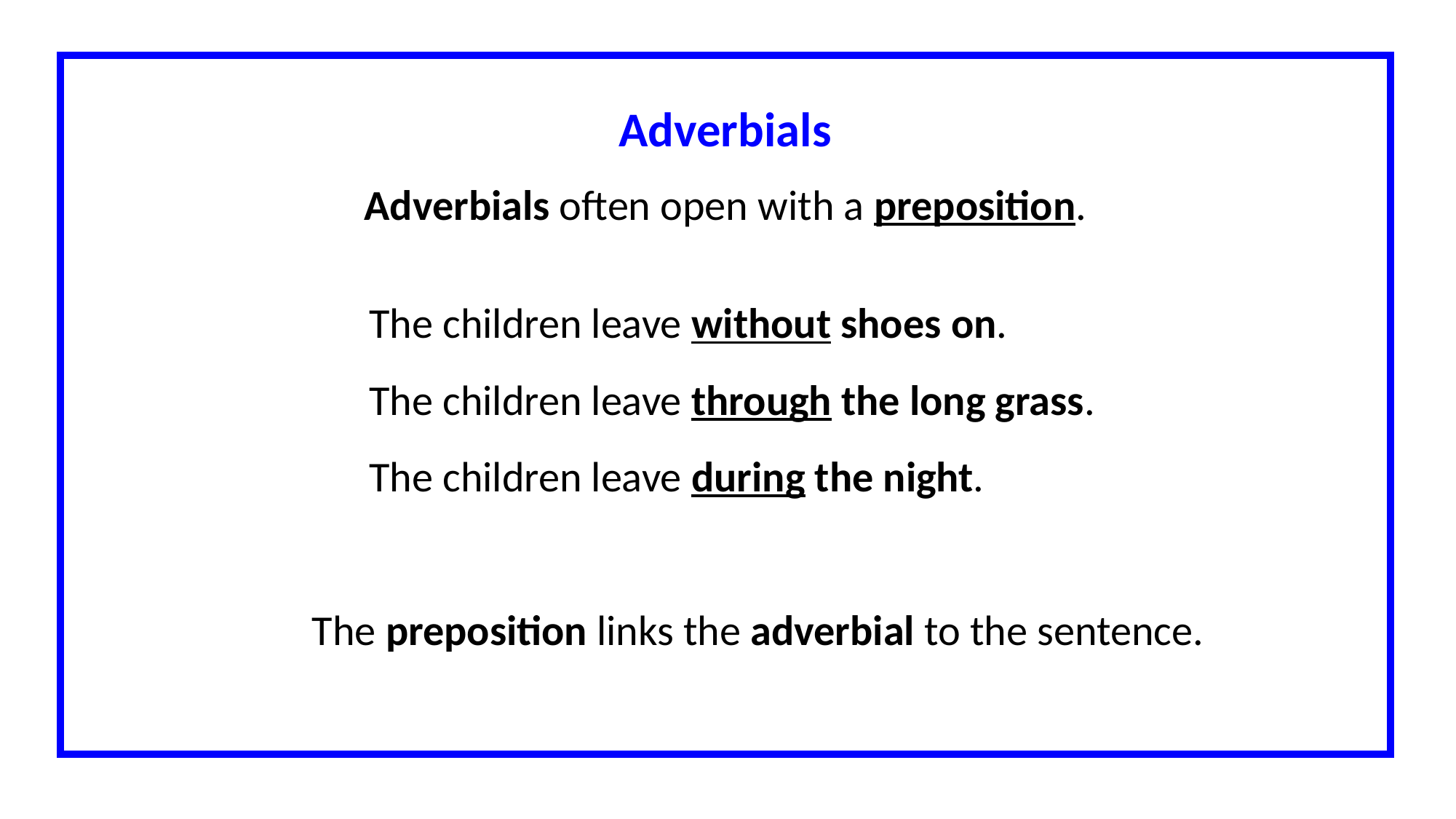

Adverbials
Adverbials often open with a preposition.
The children leave without shoes on.
The children leave through the long grass.
The children leave during the night.

The preposition links the adverbial to the sentence.